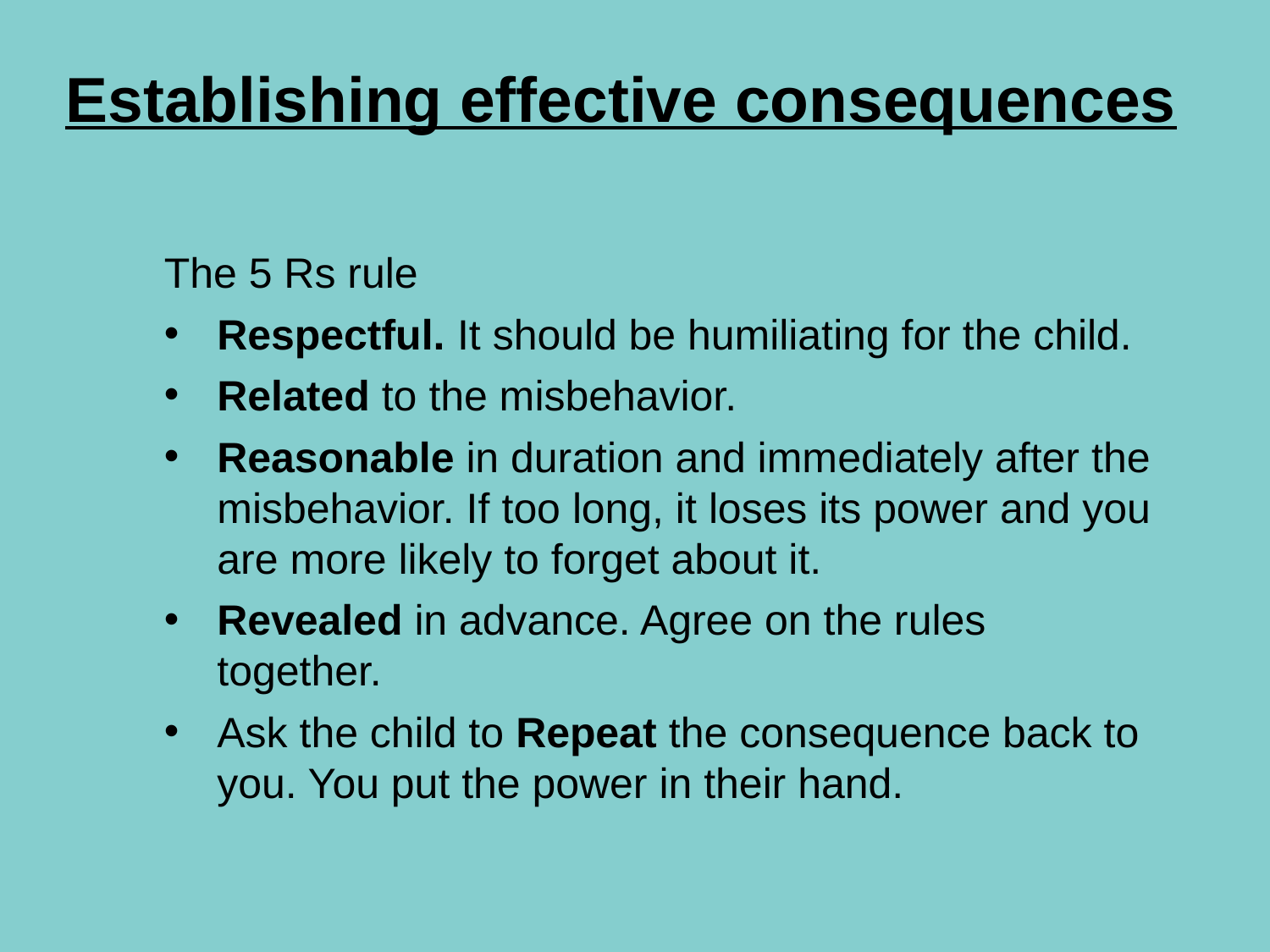

# Establishing effective consequences
The 5 Rs rule
Respectful. It should be humiliating for the child.
Related to the misbehavior.
Reasonable in duration and immediately after the misbehavior. If too long, it loses its power and you are more likely to forget about it.
Revealed in advance. Agree on the rules together.
Ask the child to Repeat the consequence back to you. You put the power in their hand.